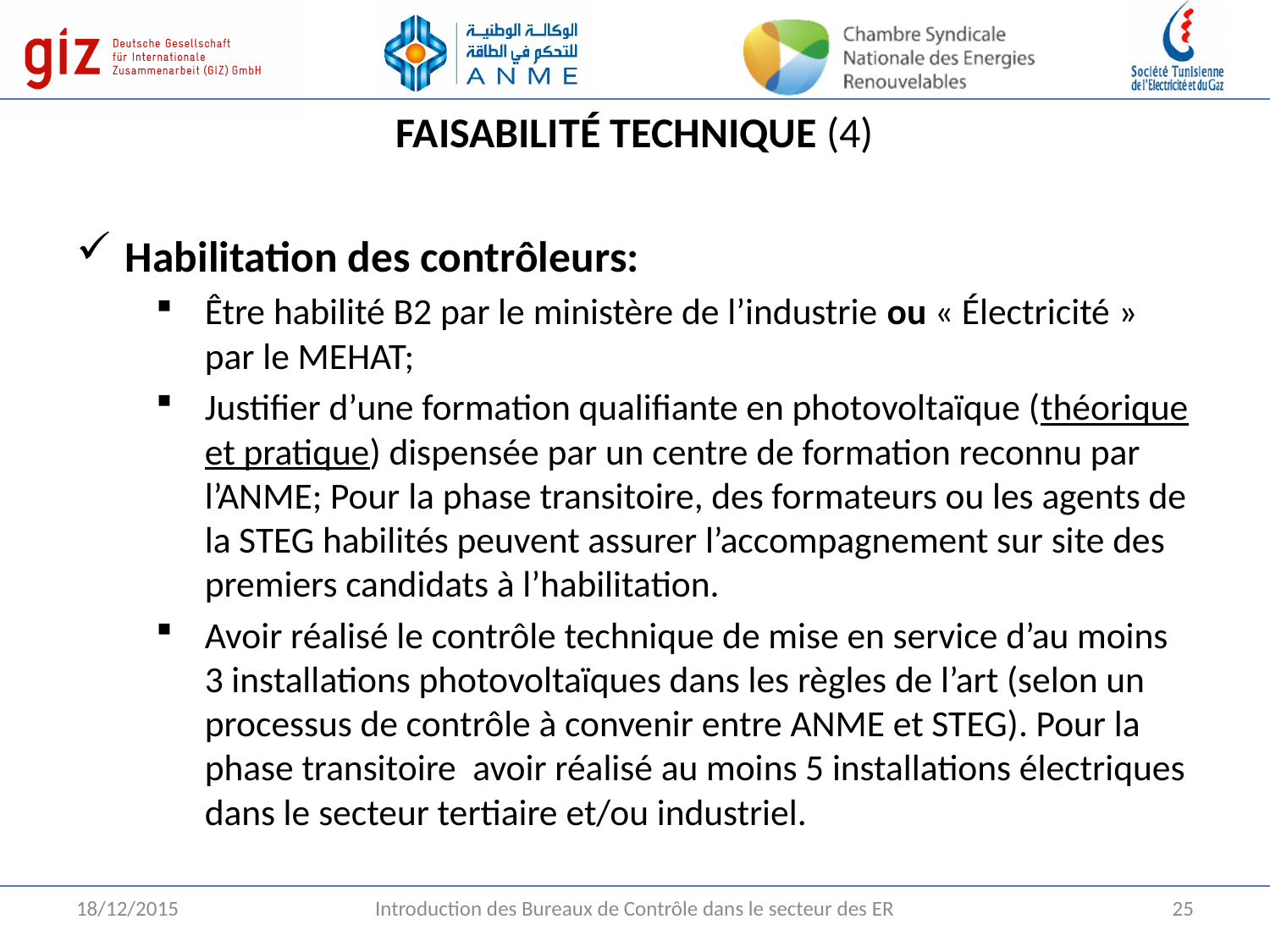

# FAISABILITÉ TECHNIQUE (4)
Habilitation des contrôleurs:
Être habilité B2 par le ministère de l’industrie ou « Électricité » par le MEHAT;
Justifier d’une formation qualifiante en photovoltaïque (théorique et pratique) dispensée par un centre de formation reconnu par l’ANME; Pour la phase transitoire, des formateurs ou les agents de la STEG habilités peuvent assurer l’accompagnement sur site des premiers candidats à l’habilitation.
Avoir réalisé le contrôle technique de mise en service d’au moins 3 installations photovoltaïques dans les règles de l’art (selon un processus de contrôle à convenir entre ANME et STEG). Pour la phase transitoire  avoir réalisé au moins 5 installations électriques dans le secteur tertiaire et/ou industriel.

18/12/2015
Introduction des Bureaux de Contrôle dans le secteur des ER
25